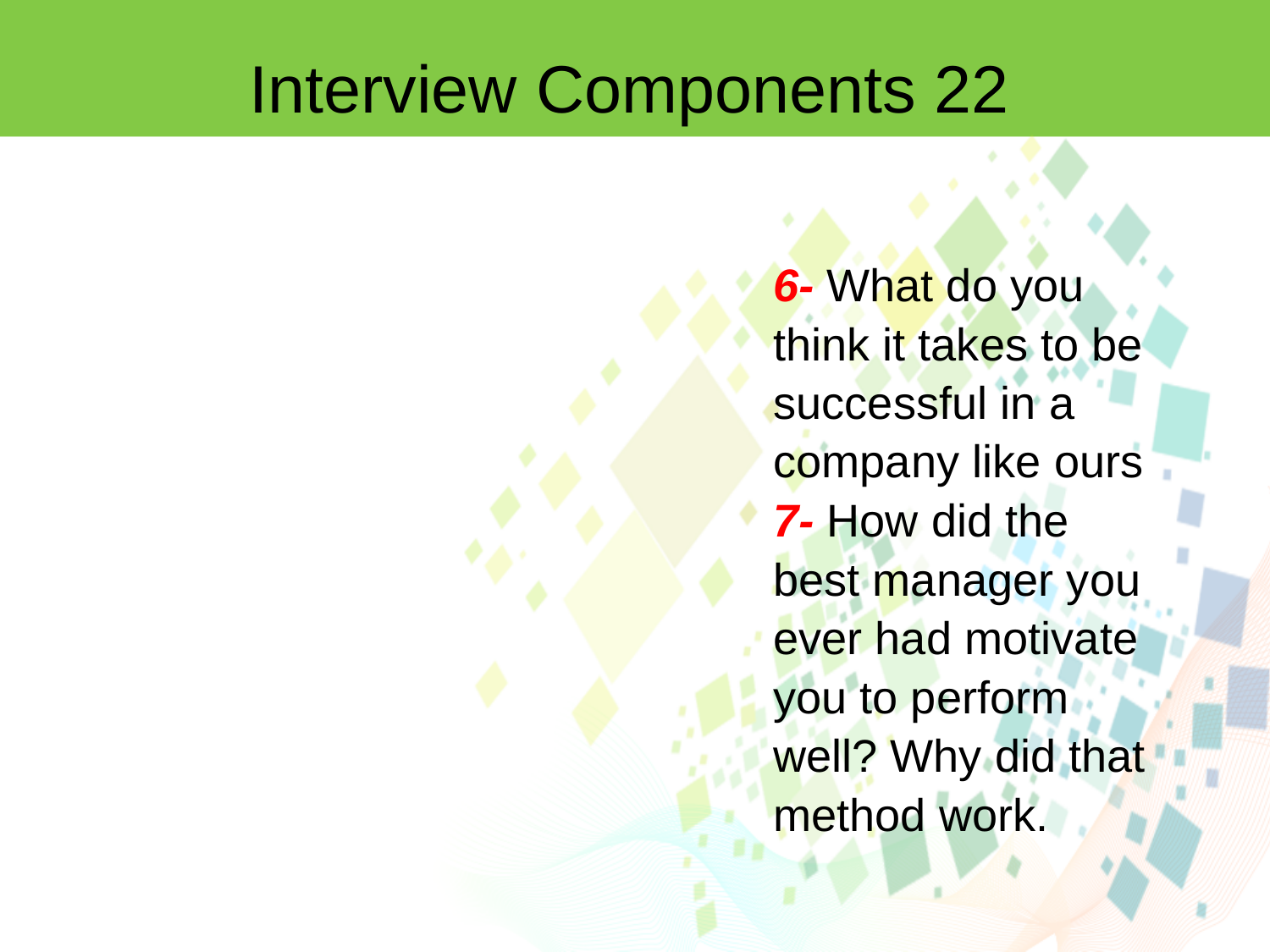

Interview Components 22
6- What do you think it takes to be successful in a company like ours
7- How did the best manager you ever had motivate you to perform well? Why did that method work.